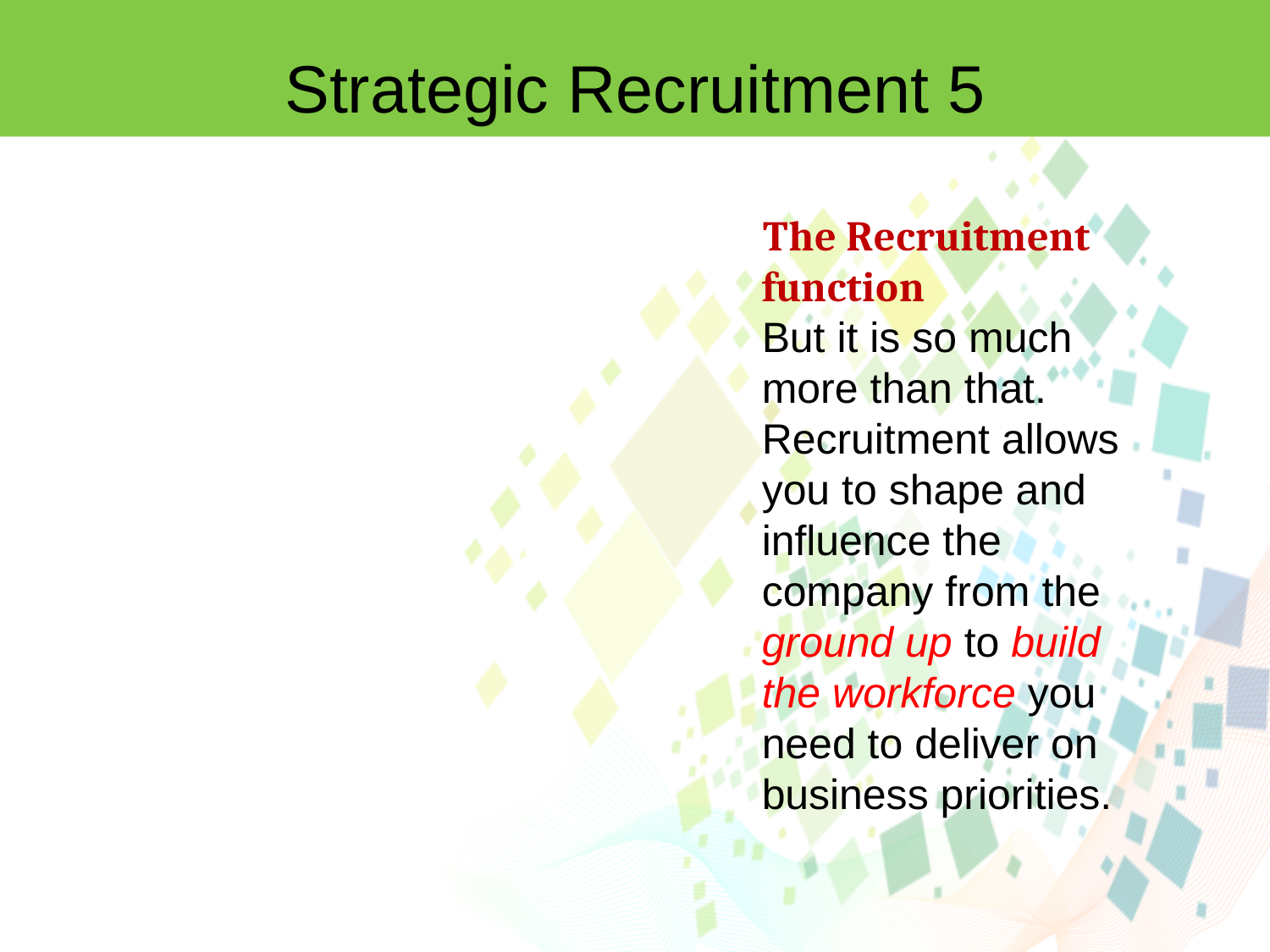

Strategic Recruitment 5
The Recruitment function
But it is so much more than that. Recruitment allows you to shape and influence the company from the ground up to build the workforce you need to deliver on business priorities.